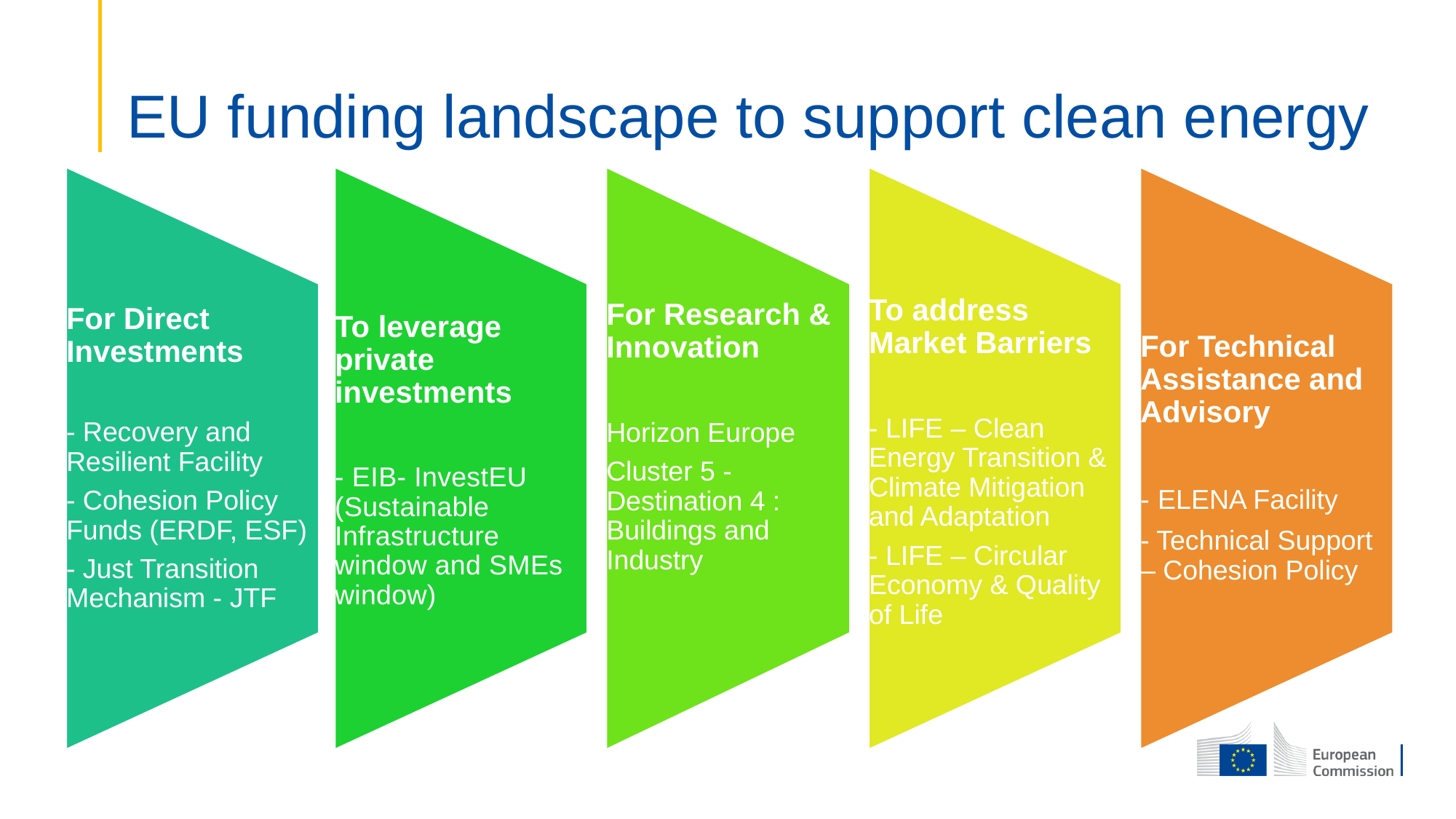

# EU funding landscape to support clean energy
For Direct Investments

- Recovery and Resilient Facility
- Cohesion Policy Funds (ERDF, ESF)
- Just Transition Mechanism - JTF

To leverage private investments

- EIB- InvestEU (Sustainable Infrastructure window and SMEs window)

For Research & Innovation

Horizon Europe
Cluster 5 - Destination 4 : Buildings and Industry

To address Market Barriers

- LIFE – Clean Energy Transition & Climate Mitigation and Adaptation
- LIFE – Circular Economy & Quality of Life

For Technical Assistance and Advisory

- ELENA Facility
- Technical Support – Cohesion Policy